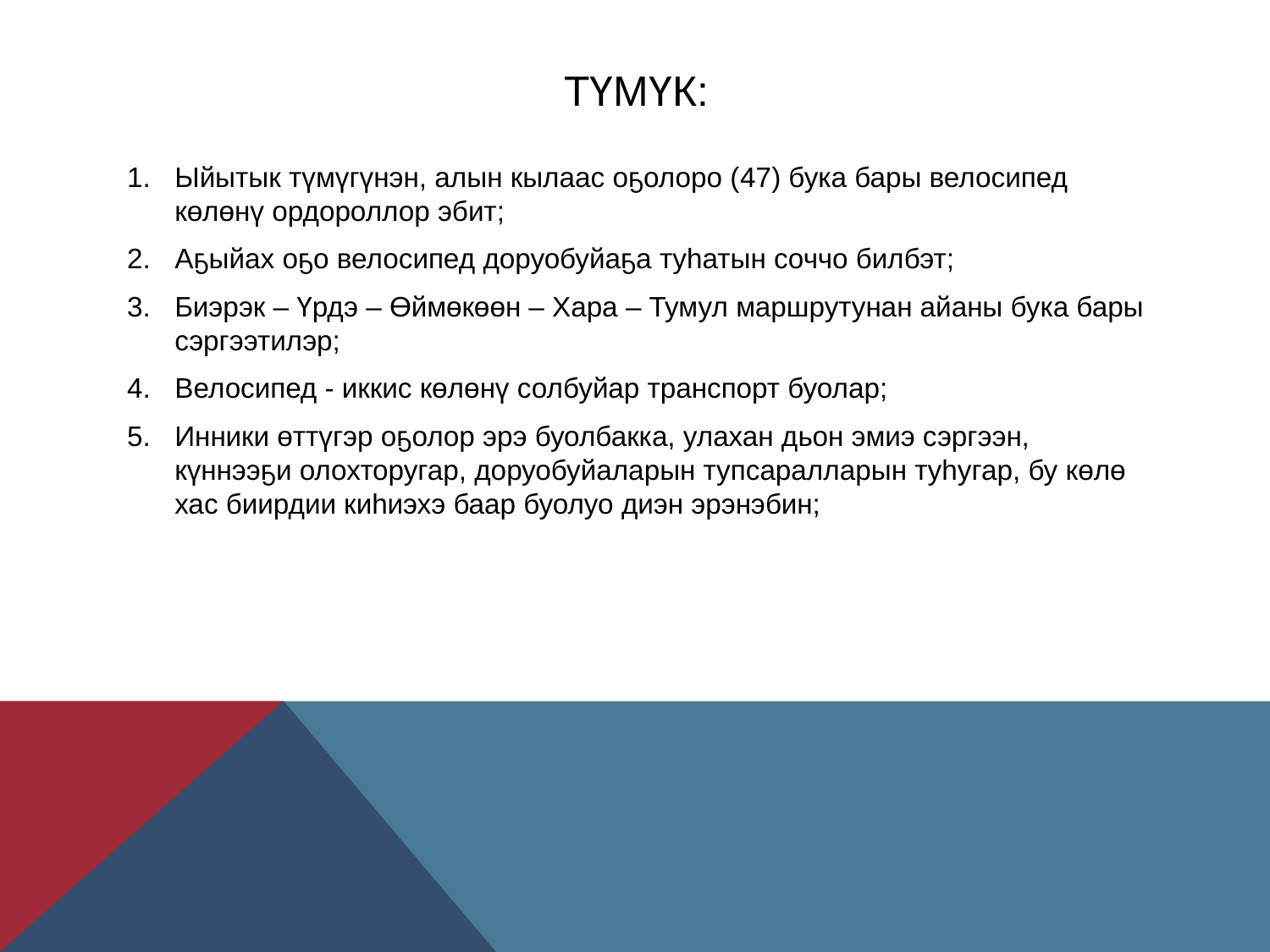

# Түмүк:
Ыйытык түмүгүнэн, алын кылаас оҕолоро (47) бука бары велосипед көлөнү ордороллор эбит;
Аҕыйах оҕо велосипед доруобуйаҕа туһатын соччо билбэт;
Биэрэк – Үрдэ – Өймөкөөн – Хара – Тумул маршрутунан айаны бука бары сэргээтилэр;
Велосипед - иккис көлөнү солбуйар транспорт буолар;
Инники өттүгэр оҕолор эрэ буолбакка, улахан дьон эмиэ сэргээн, күннээҕи олохторугар, доруобуйаларын тупсаралларын туһугар, бу көлө хас биирдии киһиэхэ баар буолуо диэн эрэнэбин;